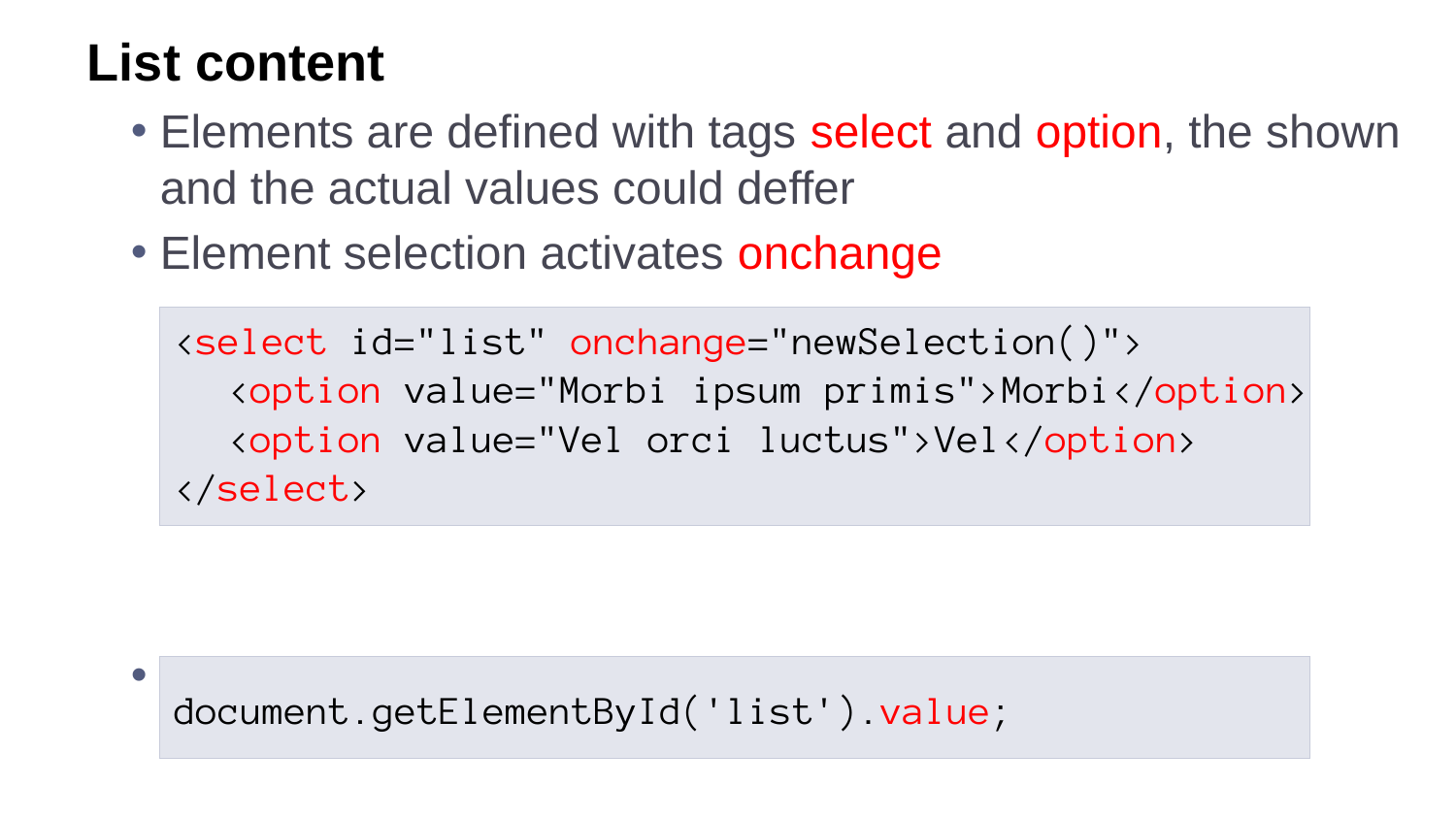

List content
Elements are defined with tags select and option, the shown and the actual values could deffer
Element selection activates onchange

Access to the selected value is with value
<select id="list" onchange="newSelection()">
	<option value="Morbi ipsum primis">Morbi</option>
	<option value="Vel orci luctus">Vel</option>
</select>
document.getElementById('list').value;